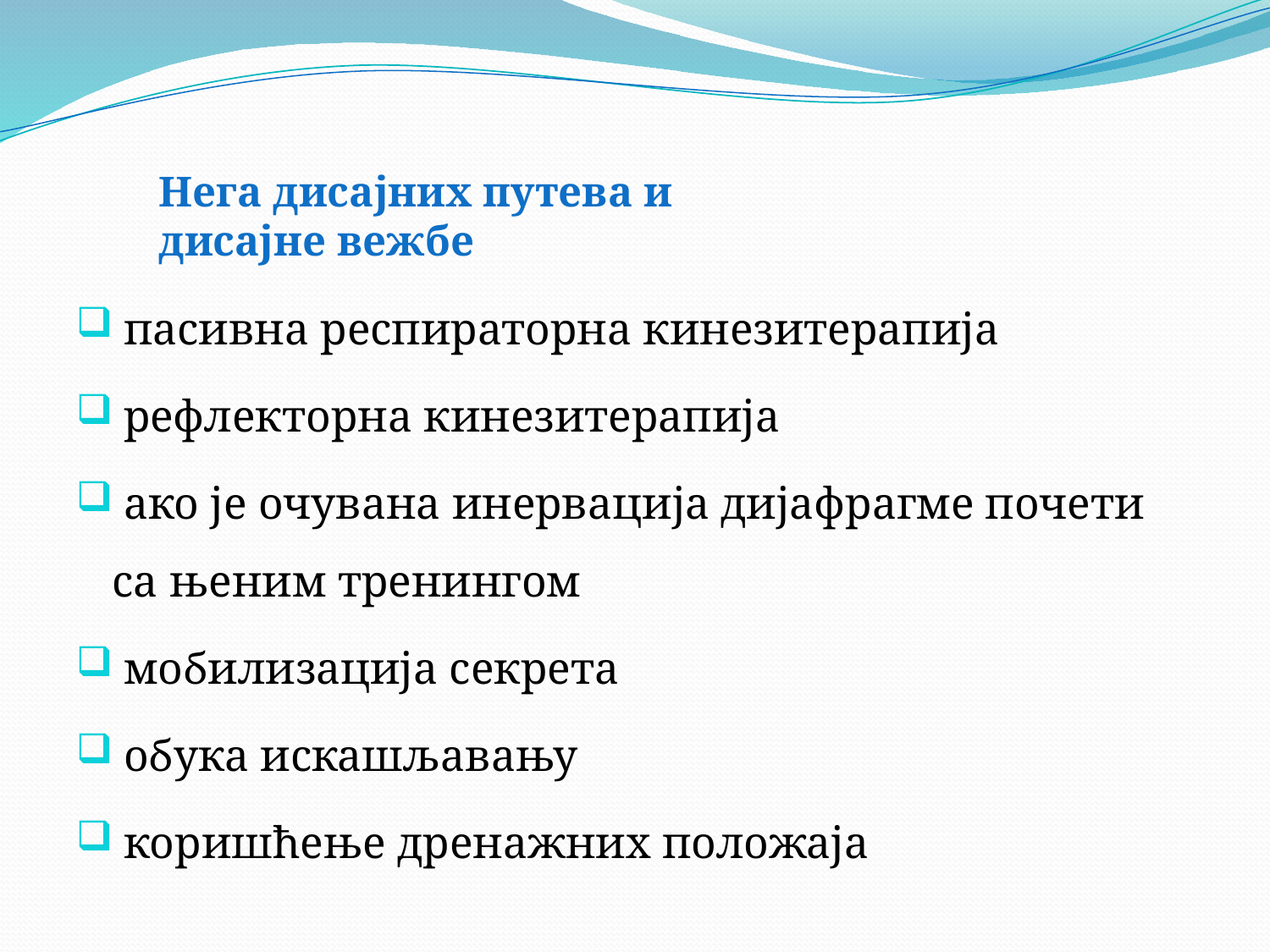

# Нега дисајних путева и дисајне вежбе
 пасивна респираторна кинезитерапија
 рефлекторна кинезитерапија
 ако је очувана инервација дијафрагме почети са њеним тренингом
 мобилизација секрета
 обука искашљавању
 коришћење дренажних положаја